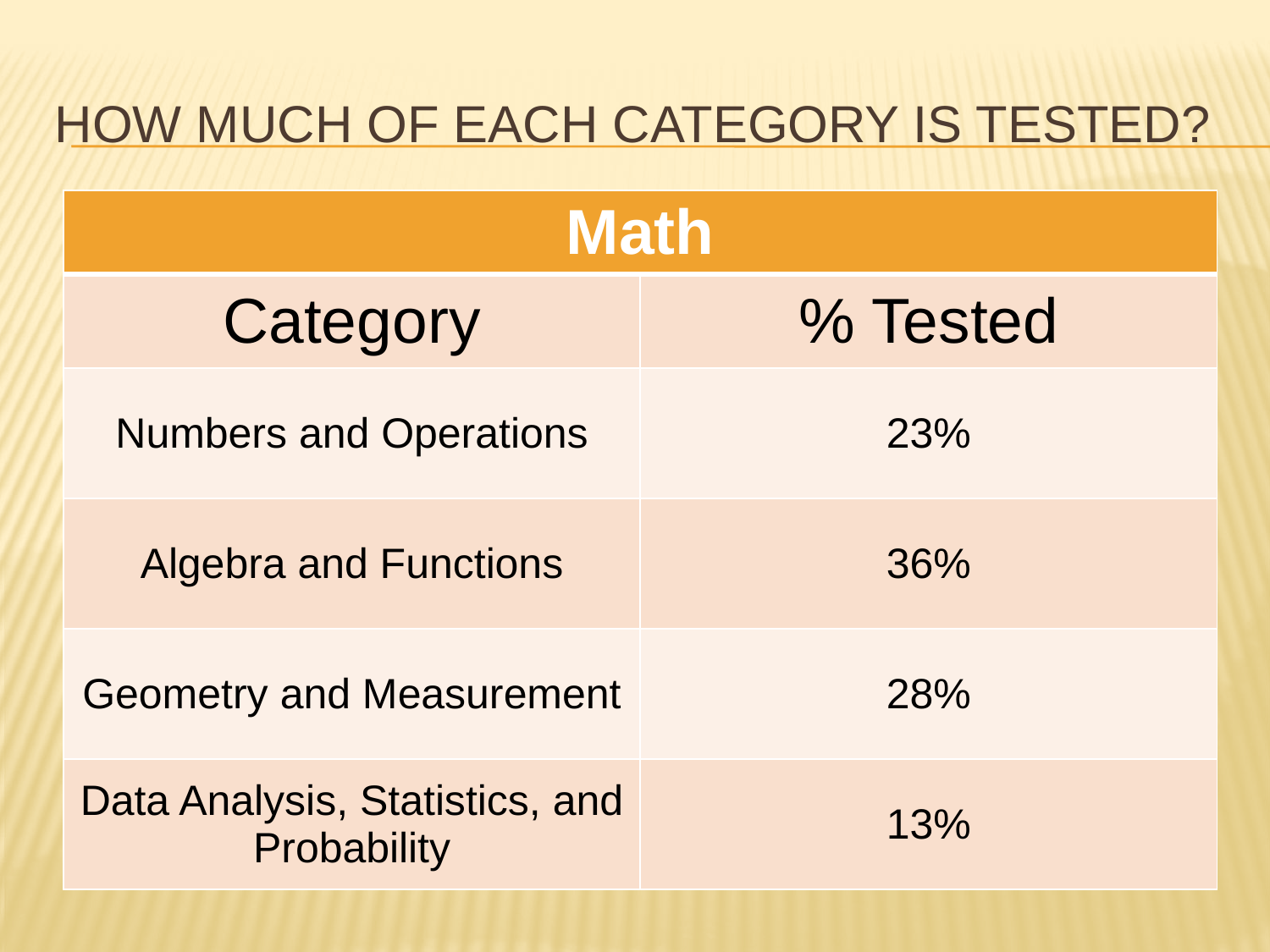

# How much of each category is tested?
| Math |  |
| --- | --- |
| Category | % Tested |
| Numbers and Operations | 23% |
| Algebra and Functions | 36% |
| Geometry and Measurement | 28% |
| Data Analysis, Statistics, and Probability | 13% |